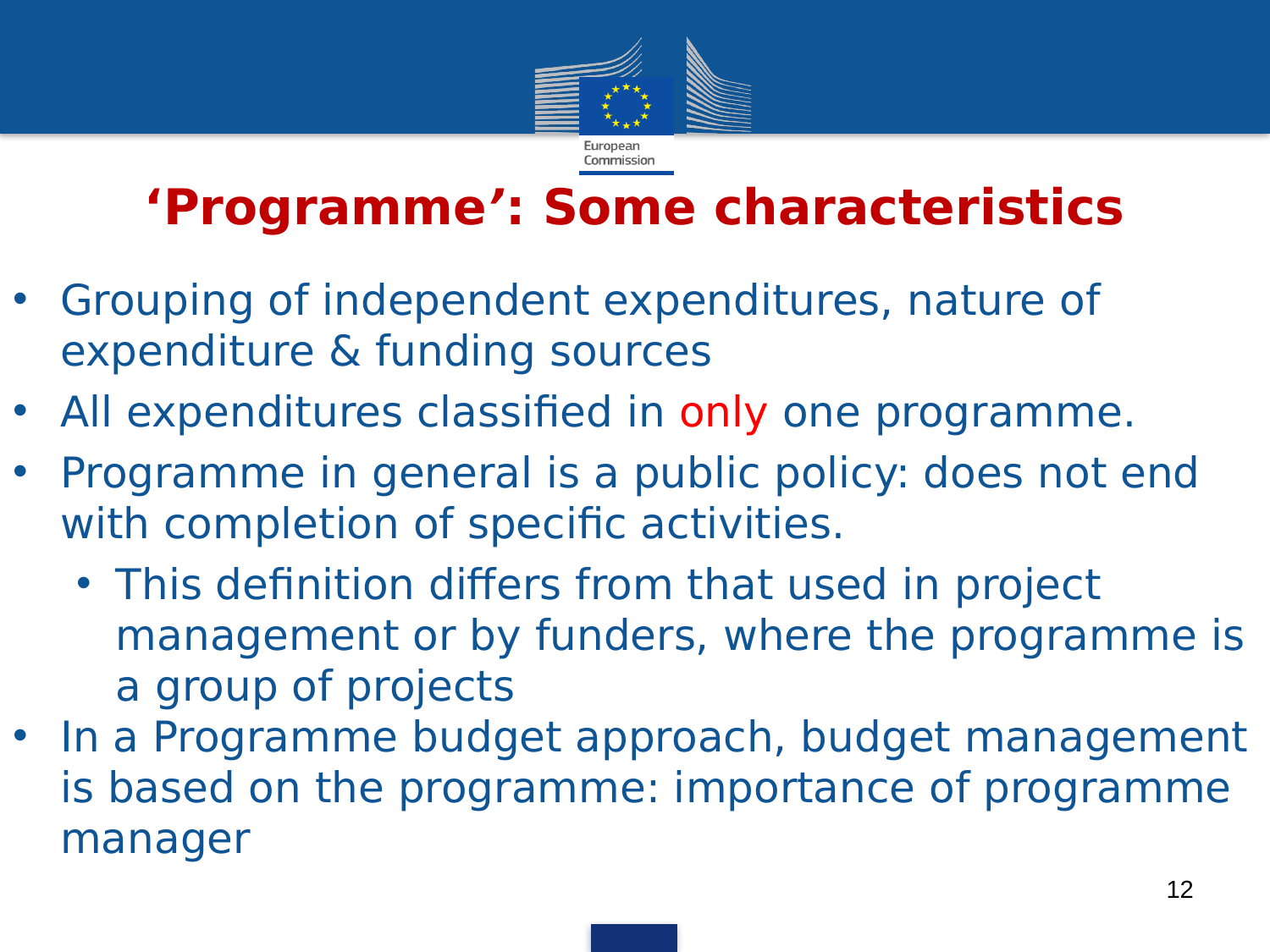

# ‘Programme’: Some characteristics
Grouping of independent expenditures, nature of expenditure & funding sources
All expenditures classified in only one programme.
Programme in general is a public policy: does not end with completion of specific activities.
This definition differs from that used in project management or by funders, where the programme is a group of projects
In a Programme budget approach, budget management is based on the programme: importance of programme manager

12